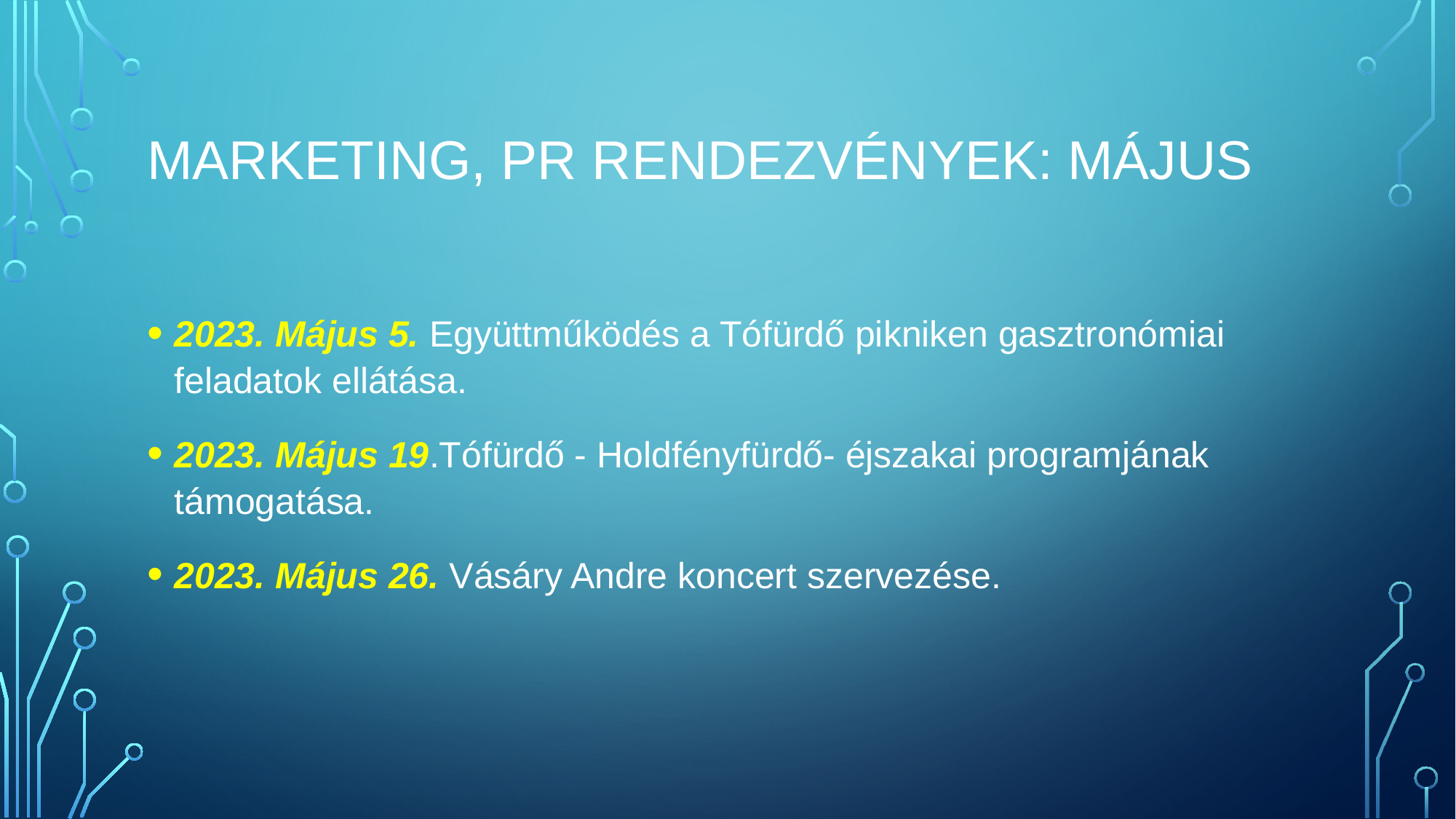

# Marketing, Pr rendezvények: Május
2023. Május 5. Együttműködés a Tófürdő pikniken gasztronómiai feladatok ellátása.
2023. Május 19.Tófürdő - Holdfényfürdő- éjszakai programjának támogatása.
2023. Május 26. Vásáry Andre koncert szervezése.